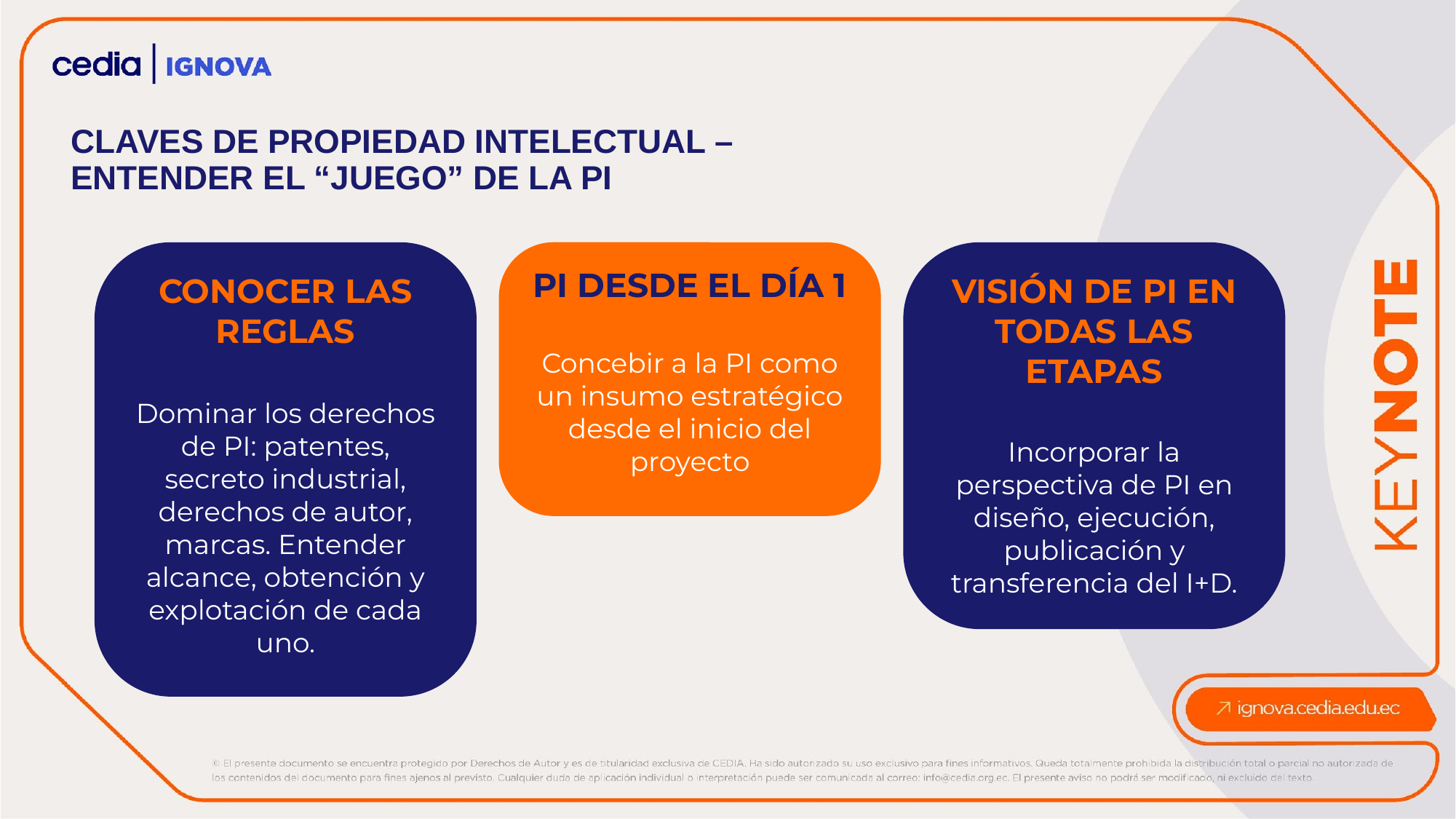

CLAVES DE PROPIEDAD INTELECTUAL –
ENTENDER EL “JUEGO” DE LA PI

CONOCER LAS REGLAS

Dominar los derechos de PI: patentes, secreto industrial, derechos de autor, marcas. Entender alcance, obtención y explotación de cada uno.
PI DESDE EL DÍA 1

Concebir a la PI como un insumo estratégico desde el inicio del proyecto
VISIÓN DE PI EN TODAS LAS ETAPAS

Incorporar la perspectiva de PI en diseño, ejecución, publicación y transferencia del I+D.